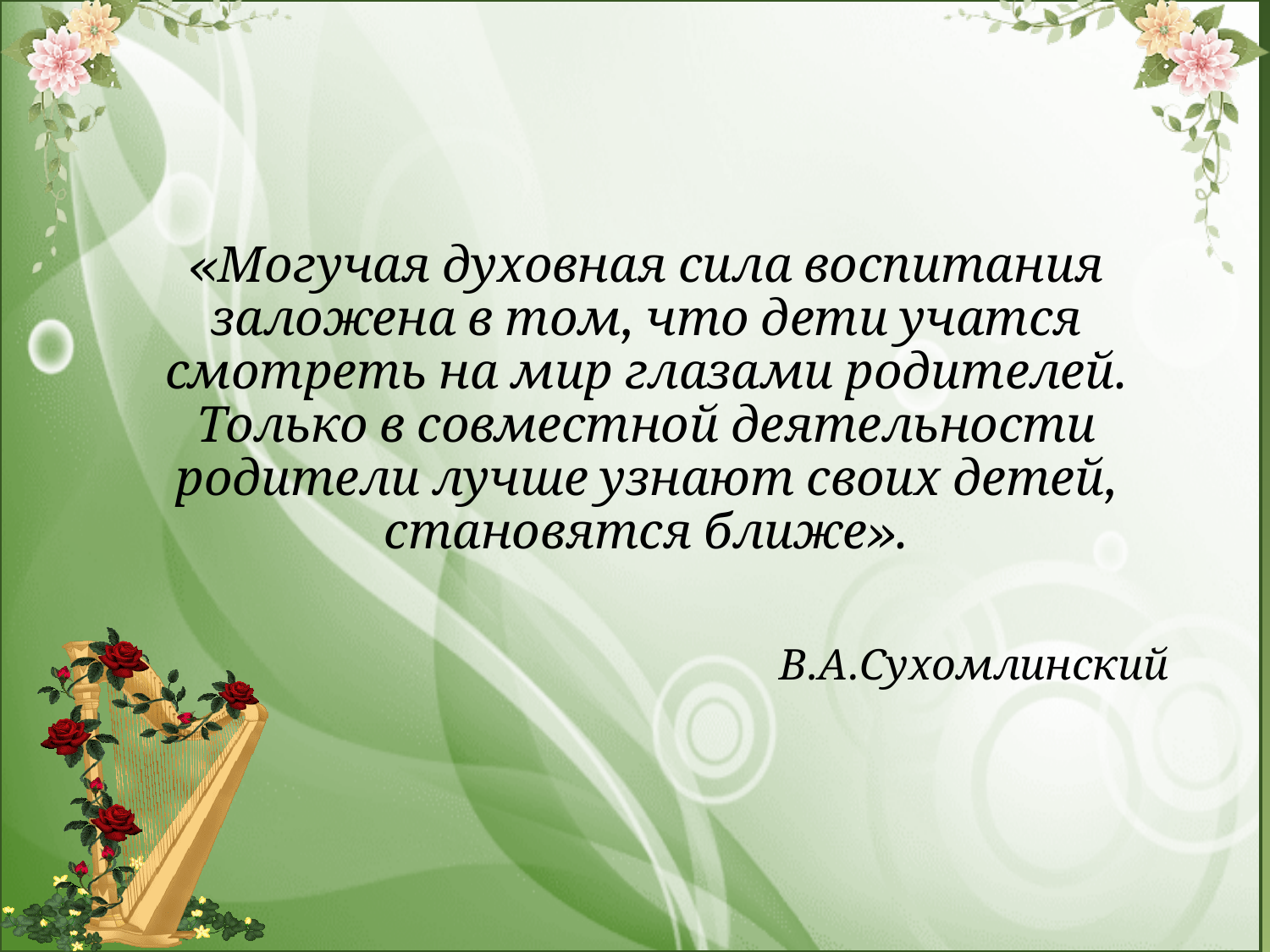

# «Могучая духовная сила воспитания заложена в том, что дети учатся смотреть на мир глазами родителей. Только в совместной деятельности родители лучше узнают своих детей, становятся ближе».
В.А.Сухомлинский